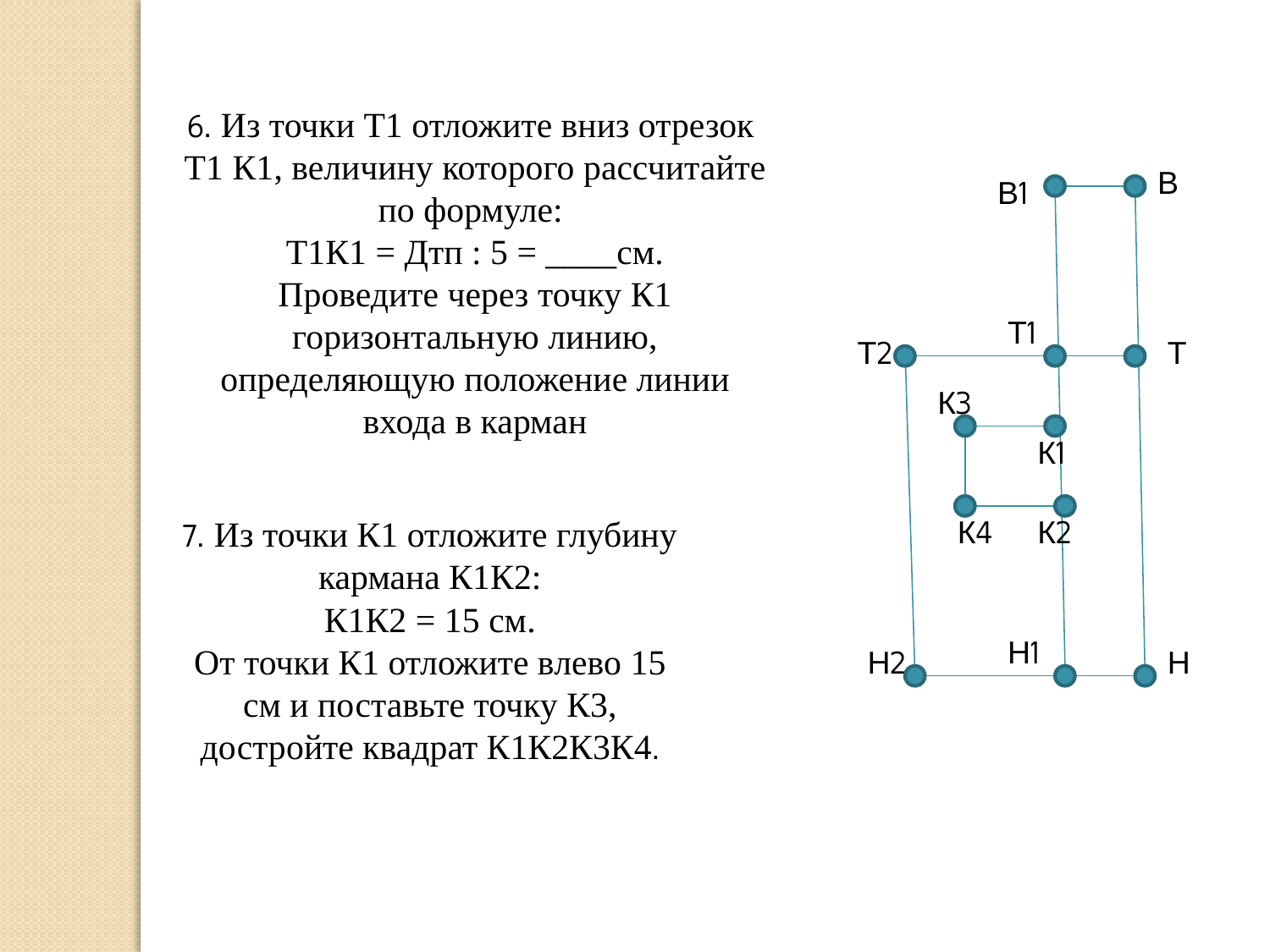

6. Из точки Т1 отложите вниз отрезок  Т1 К1, величину которого рассчитайте по формуле:
Т1К1 = Дтп : 5 = ____см.
Проведите через точку К1 горизонтальную линию, определяющую положение линии входа в карман
В
В1

Т1
Т2
Т

К3

К1

7. Из точки К1 отложите глубину кармана К1К2:
К1К2 = 15 см.
От точки К1 отложите влево 15 см и поставьте точку К3, достройте квадрат К1К2К3К4.
К4
К2
Н1
Н2
Н